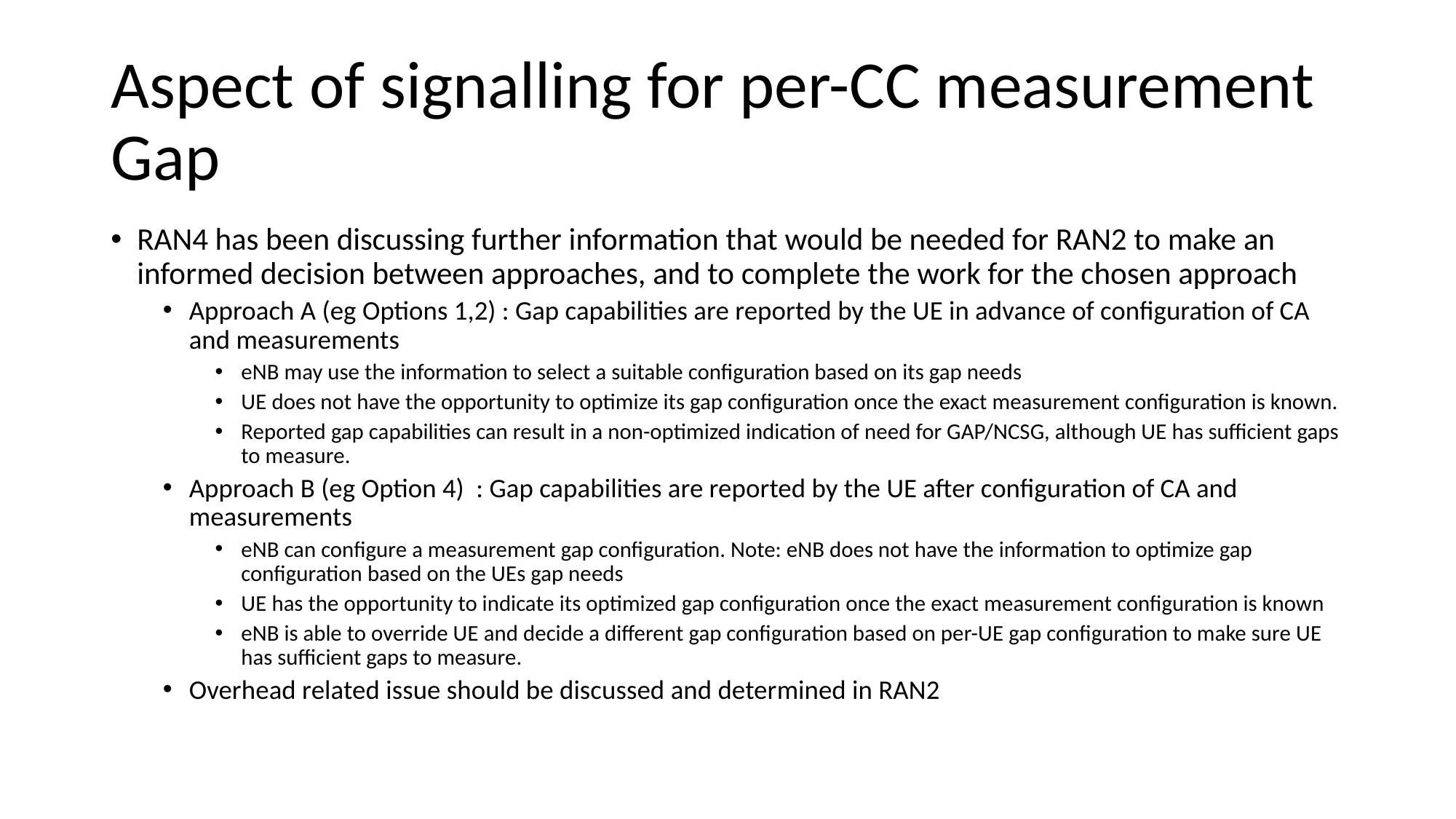

# Aspect of signalling for per-CC measurement Gap
RAN4 has been discussing further information that would be needed for RAN2 to make an informed decision between approaches, and to complete the work for the chosen approach
Approach A (eg Options 1,2) : Gap capabilities are reported by the UE in advance of configuration of CA and measurements
eNB may use the information to select a suitable configuration based on its gap needs
UE does not have the opportunity to optimize its gap configuration once the exact measurement configuration is known.
Reported gap capabilities can result in a non-optimized indication of need for GAP/NCSG, although UE has sufficient gaps to measure.
Approach B (eg Option 4)  : Gap capabilities are reported by the UE after configuration of CA and measurements
eNB can configure a measurement gap configuration. Note: eNB does not have the information to optimize gap configuration based on the UEs gap needs
UE has the opportunity to indicate its optimized gap configuration once the exact measurement configuration is known
eNB is able to override UE and decide a different gap configuration based on per-UE gap configuration to make sure UE has sufficient gaps to measure.
Overhead related issue should be discussed and determined in RAN2